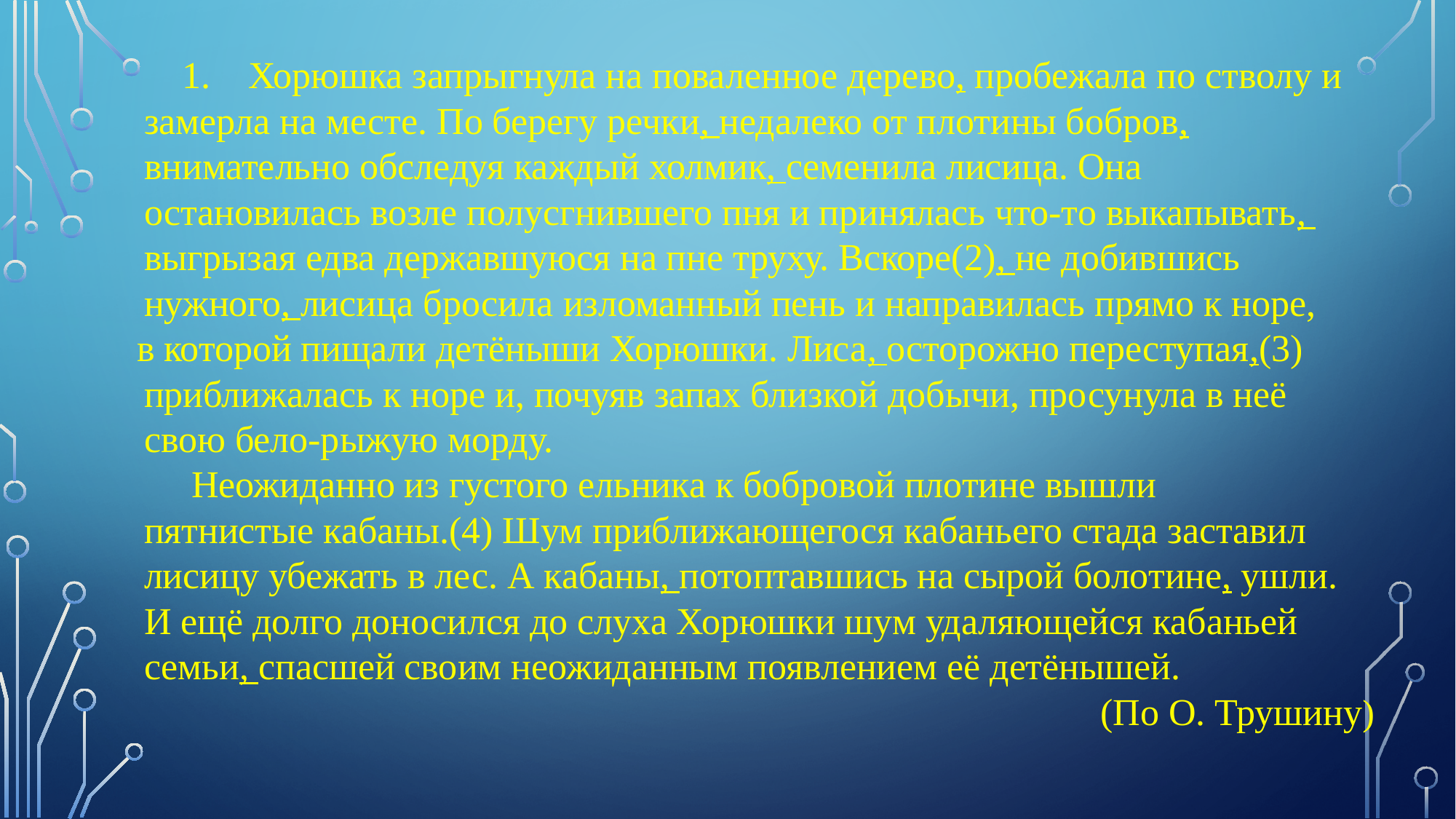

1.    Хорюшка запрыгнула на поваленное дерево, пробежала по стволу и
замерла на месте. По берегу речки, недалеко от плотины бобров,
внимательно обследуя каждый холмик, семенила лисица. Она
остановилась возле полусгнившего пня и принялась что-то выкапывать,
выгрызая едва державшуюся на пне труху. Вскоре(2), не добившись
нужного, лисица бросила изломанный пень и направилась прямо к норе,            в которой пищали детёныши Хорюшки. Лиса, осторожно переступая,(3)
приближалась к норе и, почуяв запах близкой добычи, просунула в неё
свою бело-рыжую морду.
     Неожиданно из густого ельника к бобровой плотине вышли
пятнистые кабаны.(4) Шум приближающегося кабаньего стада заставил
лисицу убежать в лес. А кабаны, потоптавшись на сырой болотине, ушли.
И ещё долго доносился до слуха Хорюшки шум удаляющейся кабаньей
семьи, спасшей своим неожиданным появлением её детёнышей.
(По О. Трушину)